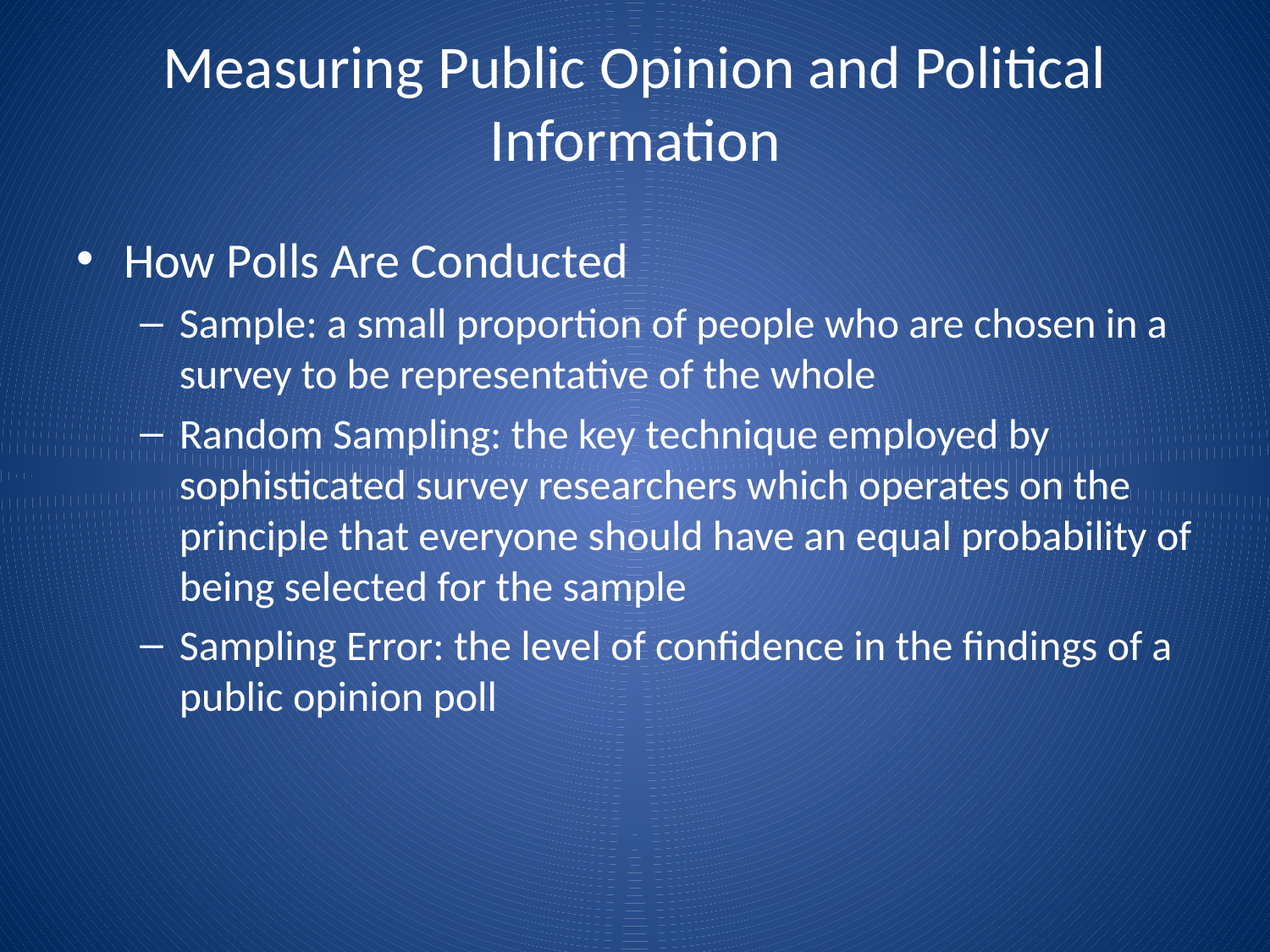

# Measuring Public Opinion and Political Information
How Polls Are Conducted
Sample: a small proportion of people who are chosen in a survey to be representative of the whole
Random Sampling: the key technique employed by sophisticated survey researchers which operates on the principle that everyone should have an equal probability of being selected for the sample
Sampling Error: the level of confidence in the findings of a public opinion poll